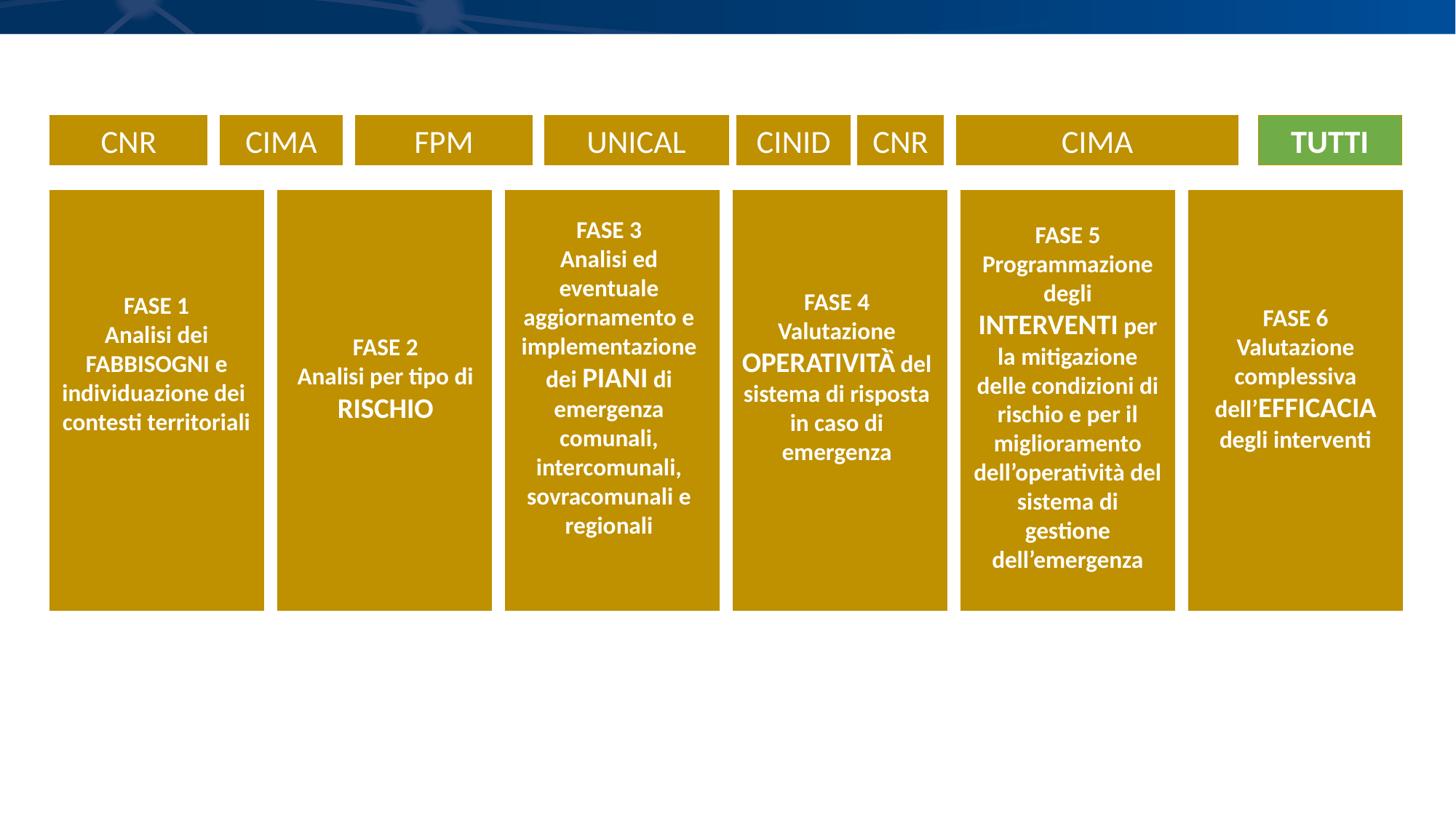

CNR
FPM
UNICAL
CIMA
TUTTI
CIMA
CINID
CNR

FASE 3
Analisi ed eventuale aggiornamento e implementazione dei Piani di emergenza
comunali, intercomunali, sovracomunali e regionali
FASE 5
Programmazione degli interventi per la mitigazione delle condizioni di rischio e per il
miglioramento dell’operatività del sistema di gestione dell’emergenza
FASE 4
Valutazione operatività̀ del sistema di risposta in caso di emergenza
FASE 1
Analisi dei fabbisogni e individuazione dei  contesti territoriali
FASE 6
Valutazione complessiva dell’efficacia degli interventi
FASE 2
Analisi per tipo di rischio